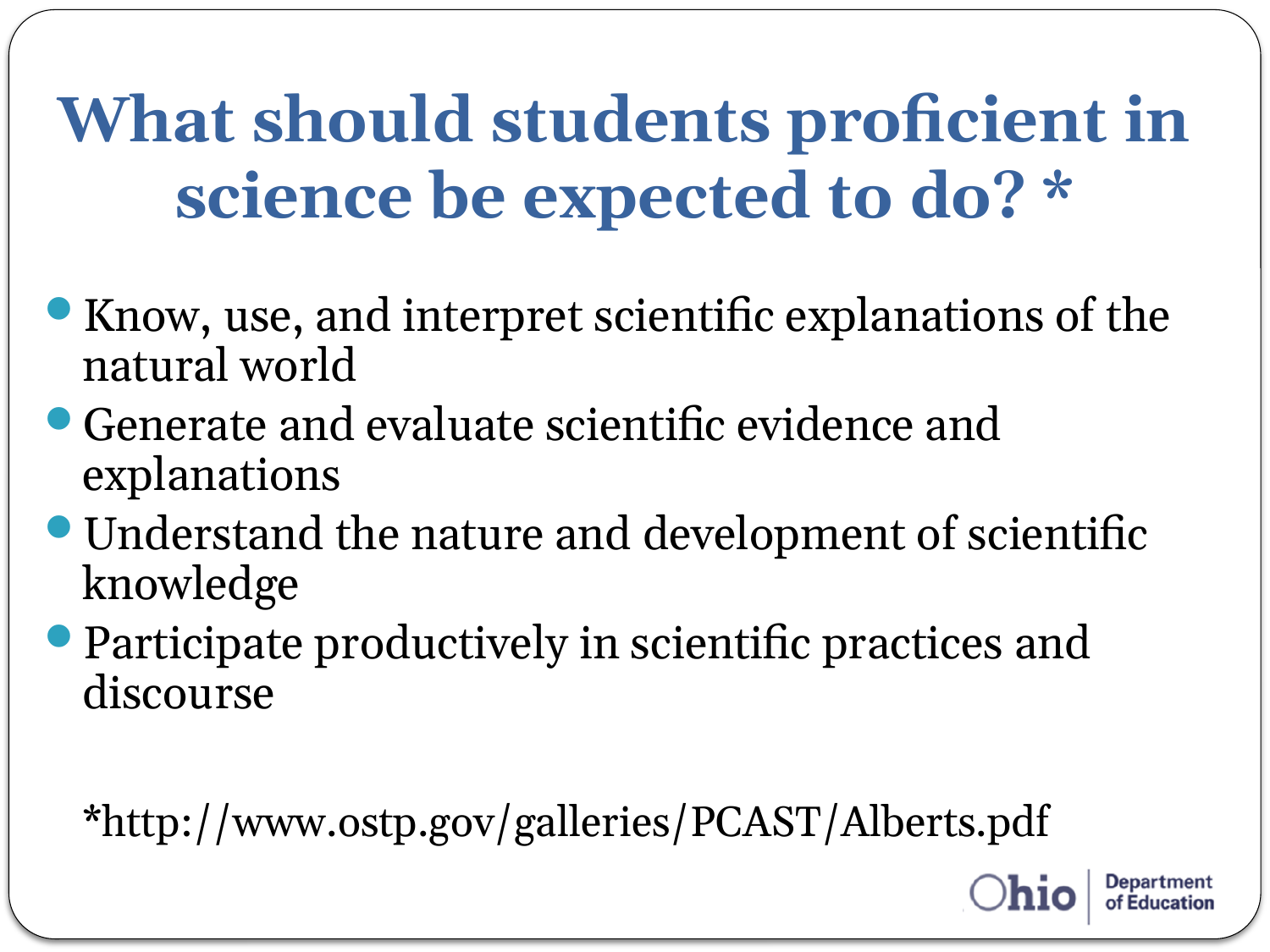

# What should students proficient in science be expected to do? *
Know, use, and interpret scientific explanations of the natural world
Generate and evaluate scientific evidence and explanations
Understand the nature and development of scientific knowledge
Participate productively in scientific practices and discourse

                  *http://www.ostp.gov/galleries/PCAST/Alberts.pdf